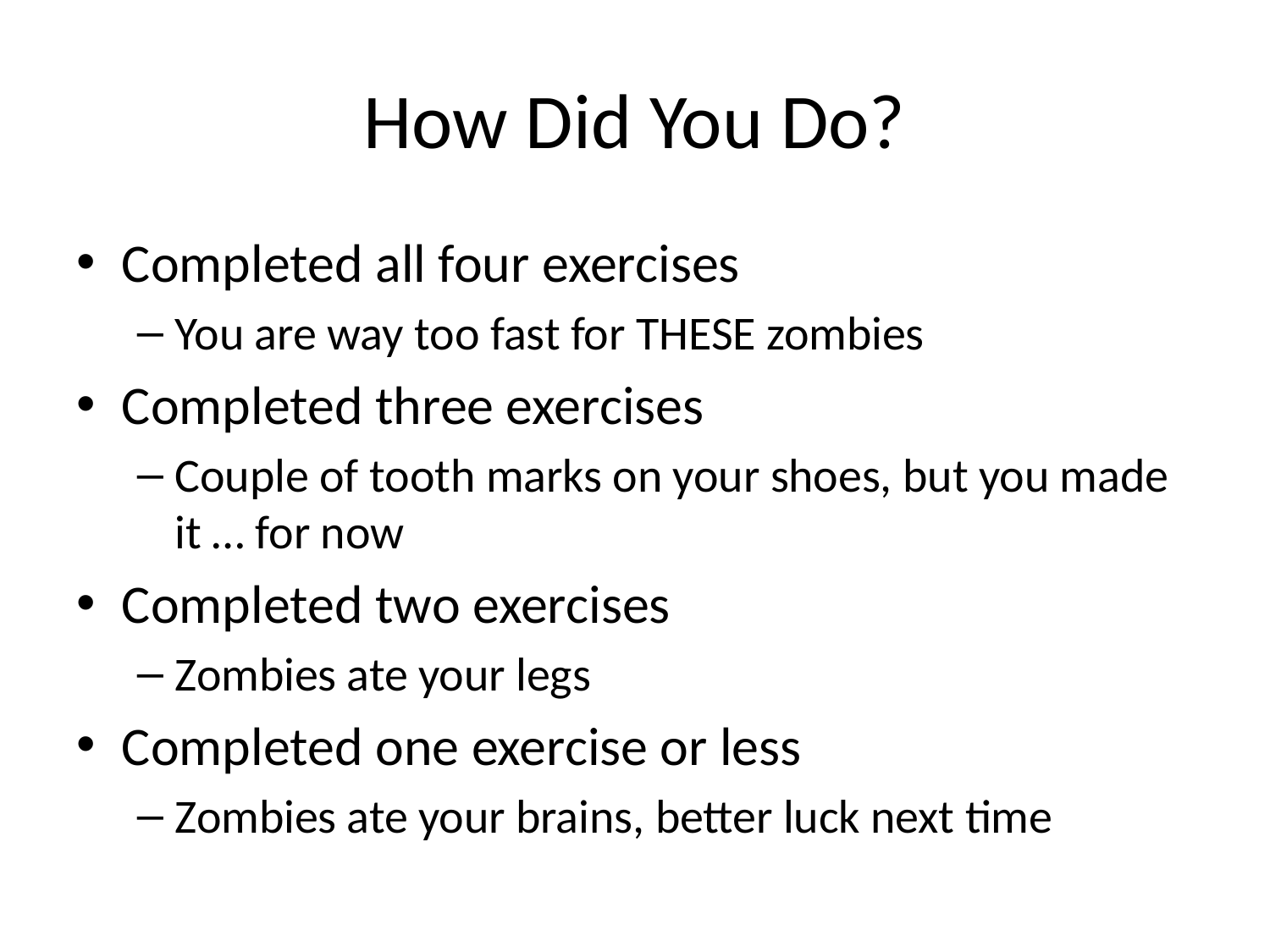

# How Did You Do?
Completed all four exercises
You are way too fast for THESE zombies
Completed three exercises
Couple of tooth marks on your shoes, but you made it … for now
Completed two exercises
Zombies ate your legs
Completed one exercise or less
Zombies ate your brains, better luck next time